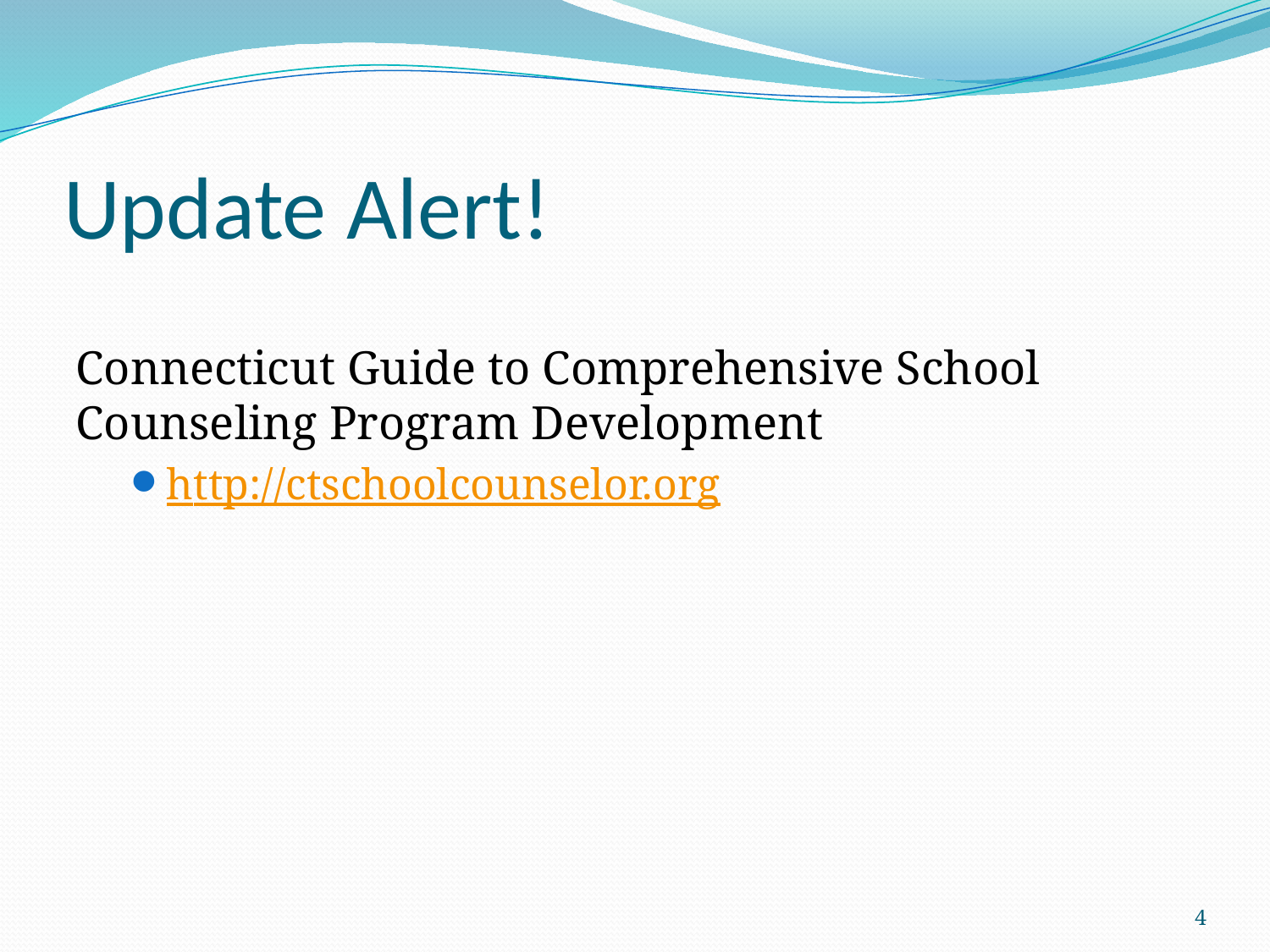

# Update Alert!

Connecticut Guide to Comprehensive School Counseling Program Development
http://ctschoolcounselor.org

4